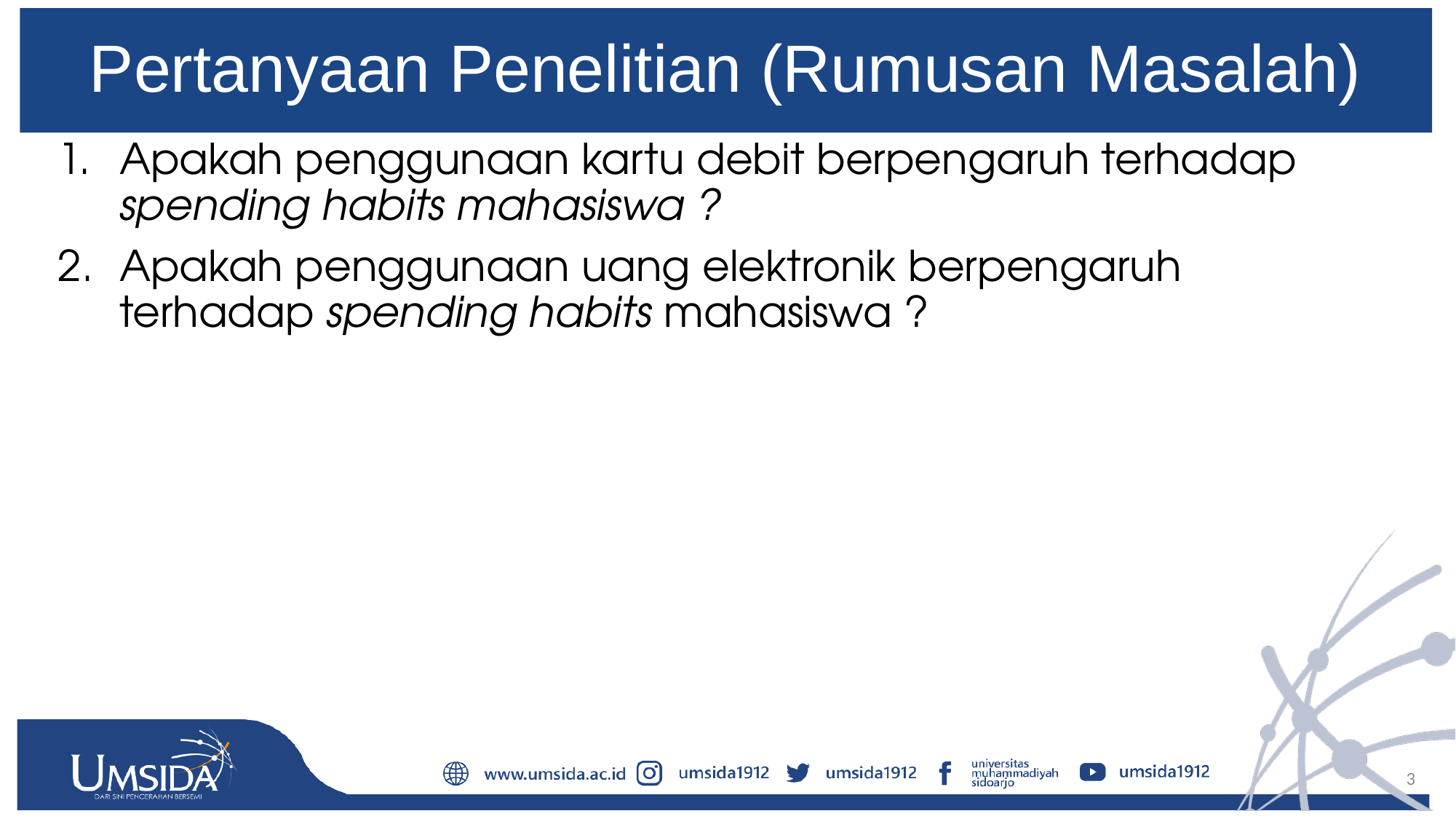

# Pertanyaan Penelitian (Rumusan Masalah)
Apakah penggunaan kartu debit berpengaruh terhadap spending habits mahasiswa ?
Apakah penggunaan uang elektronik berpengaruh terhadap spending habits mahasiswa ?